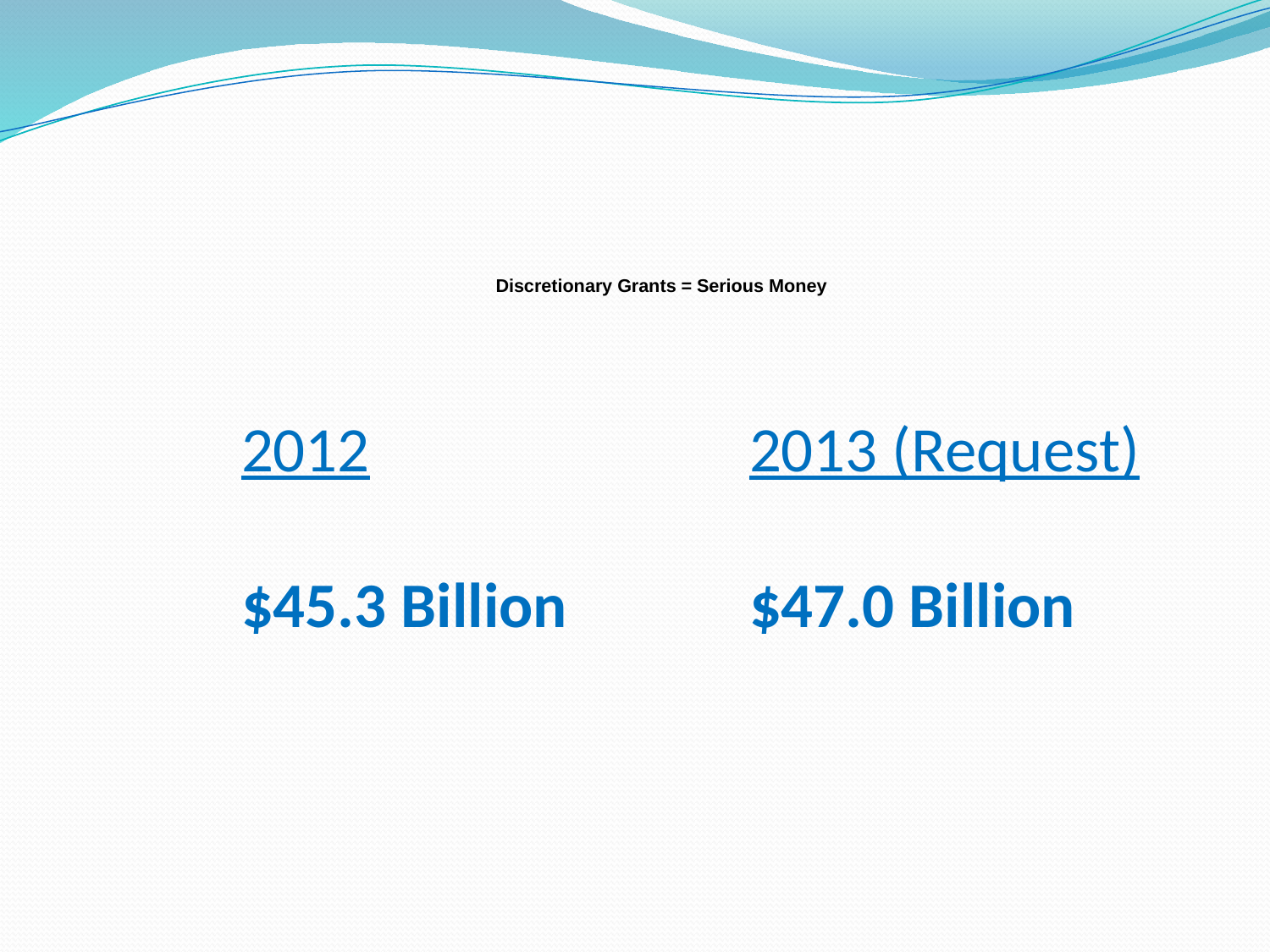

# Discretionary Grants = Serious Money
		2012			2013 (Request)

		$45.3 Billion		$47.0 Billion